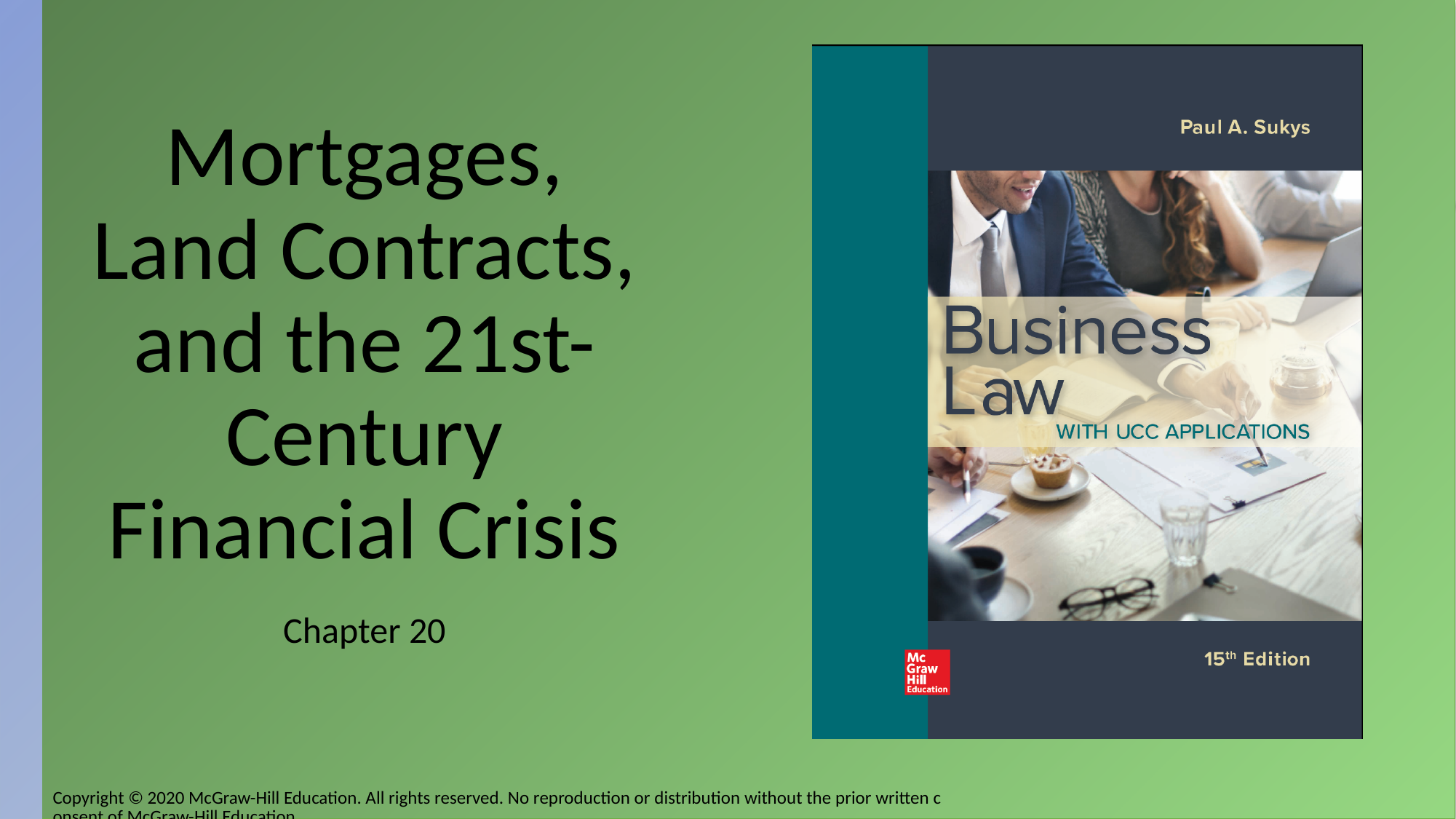

# Mortgages, Land Contracts, and the 21st-Century Financial Crisis
Chapter 20
Copyright © 2020 McGraw-Hill Education. All rights reserved. No reproduction or distribution without the prior written consent of McGraw-Hill Education.